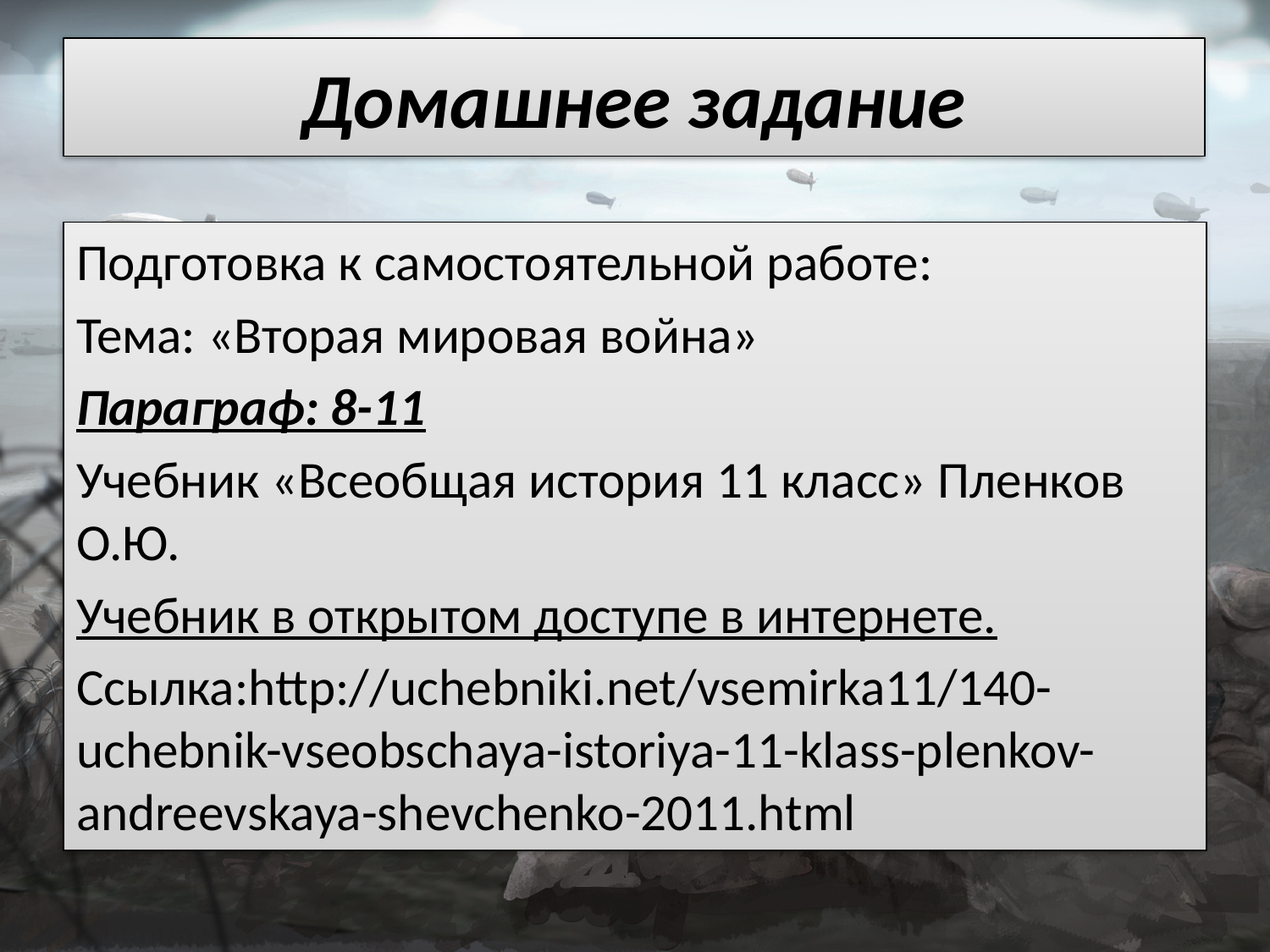

# Домашнее задание
Подготовка к самостоятельной работе:
Тема: «Вторая мировая война»
Параграф: 8-11
Учебник «Всеобщая история 11 класс» Пленков О.Ю.
Учебник в открытом доступе в интернете.
Ссылка:http://uchebniki.net/vsemirka11/140-uchebnik-vseobschaya-istoriya-11-klass-plenkov-andreevskaya-shevchenko-2011.html